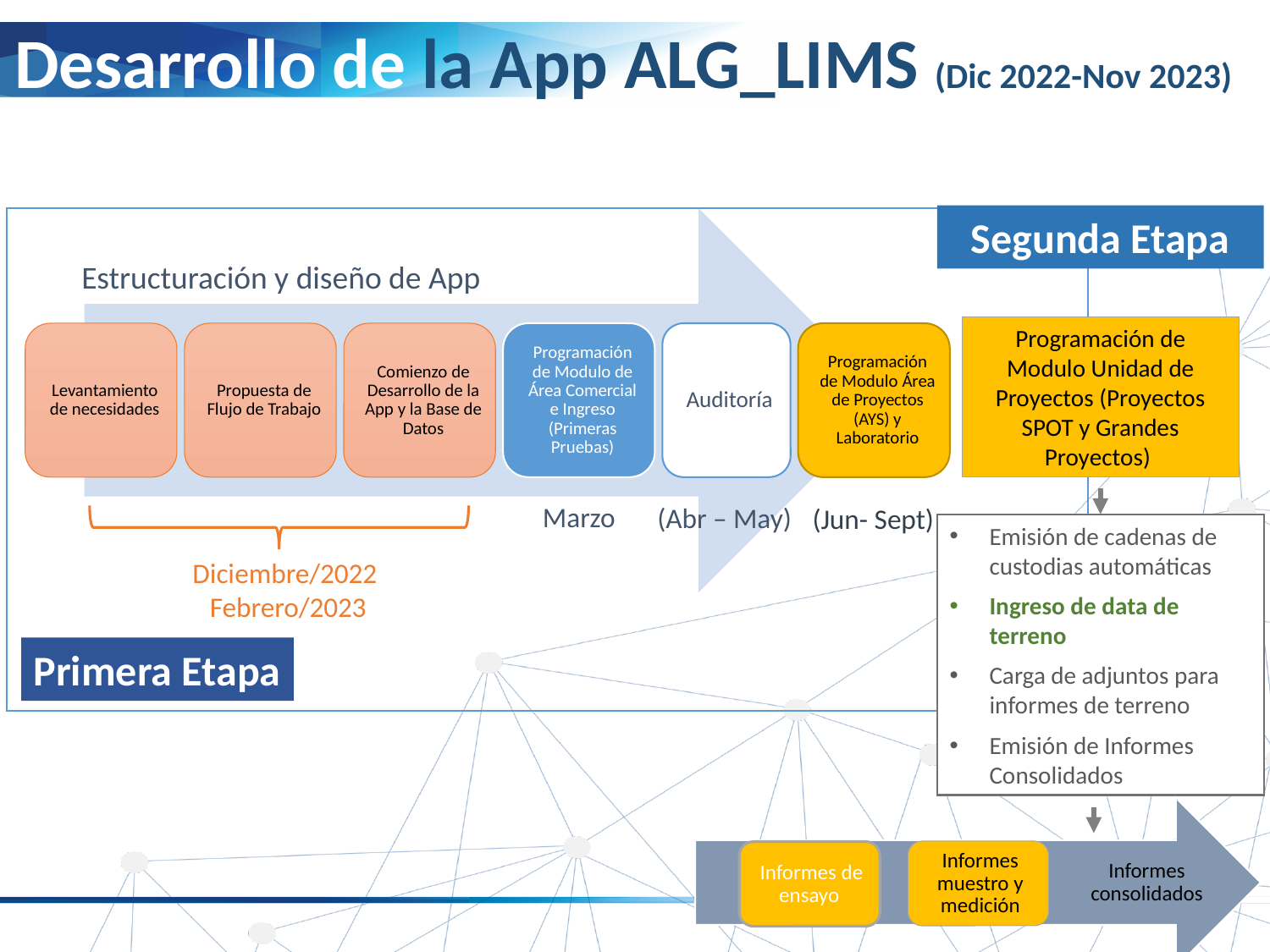

# Desarrollo de la App ALG_LIMS (Dic 2022-Nov 2023)
Segunda Etapa

Levantamiento de necesidades
Propuesta de Flujo de Trabajo
Comienzo de Desarrollo de la App y la Base de Datos
Programación de Modulo de Área Comercial e Ingreso (Primeras Pruebas)
Auditoría
Programación de Modulo Área de Proyectos (AYS) y Laboratorio
Estructuración y diseño de App
Programación de Modulo Unidad de Proyectos (Proyectos SPOT y Grandes Proyectos)

Emisión de cadenas de custodias automáticas
Ingreso de data de terreno
Carga de adjuntos para informes de terreno
Emisión de Informes Consolidados
Marzo
(Abr – May)
(Jun- Sept)
Diciembre/2022  Febrero/2023
Primera Etapa
Informes consolidados
Informes muestro y medición
Informes de ensayo